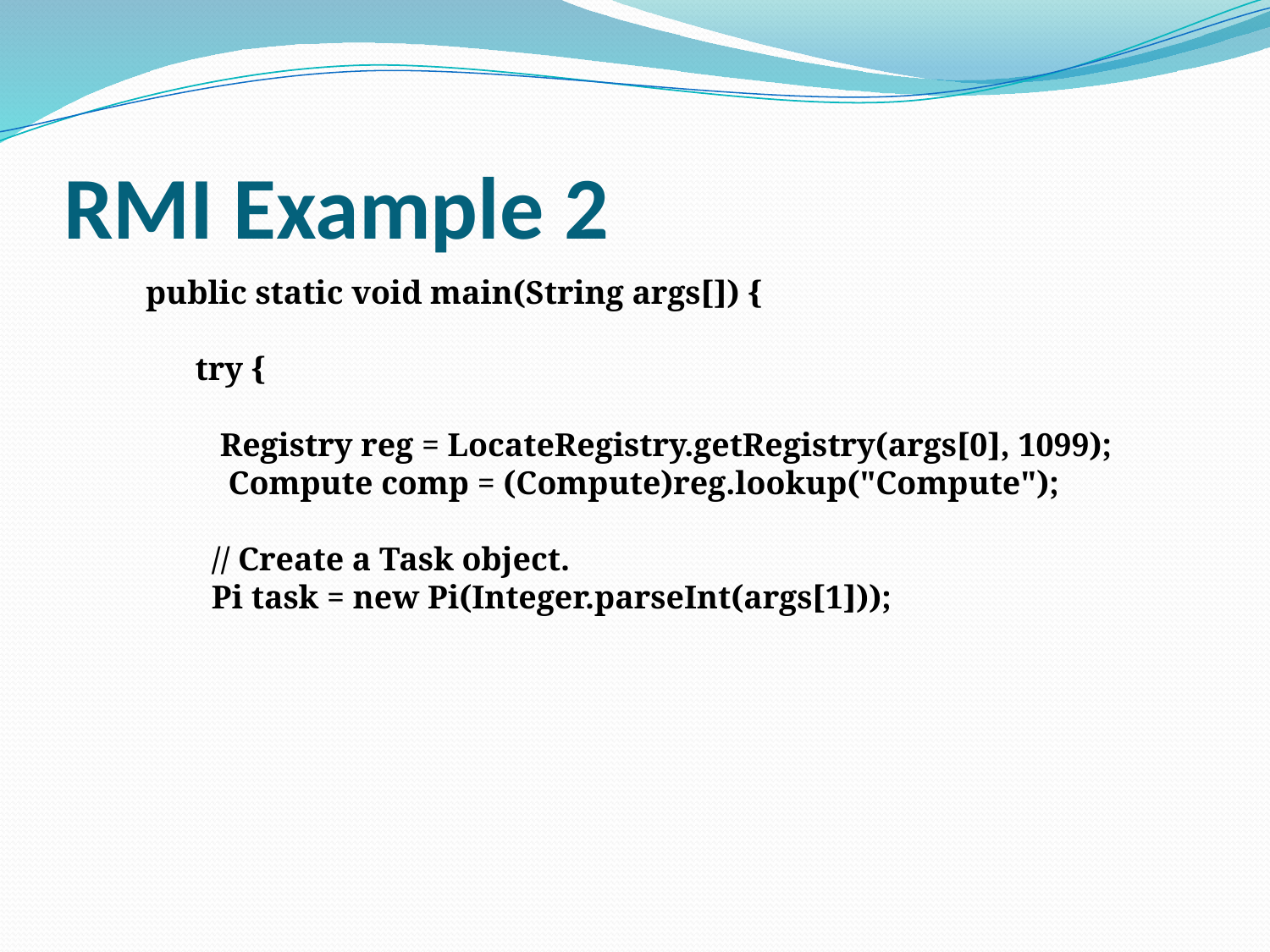

# RMI Example 2
 public static void main(String args[]) {

       try {

          Registry reg = LocateRegistry.getRegistry(args[0], 1099);
           Compute comp = (Compute)reg.lookup("Compute");

         // Create a Task object.
         Pi task = new Pi(Integer.parseInt(args[1]));